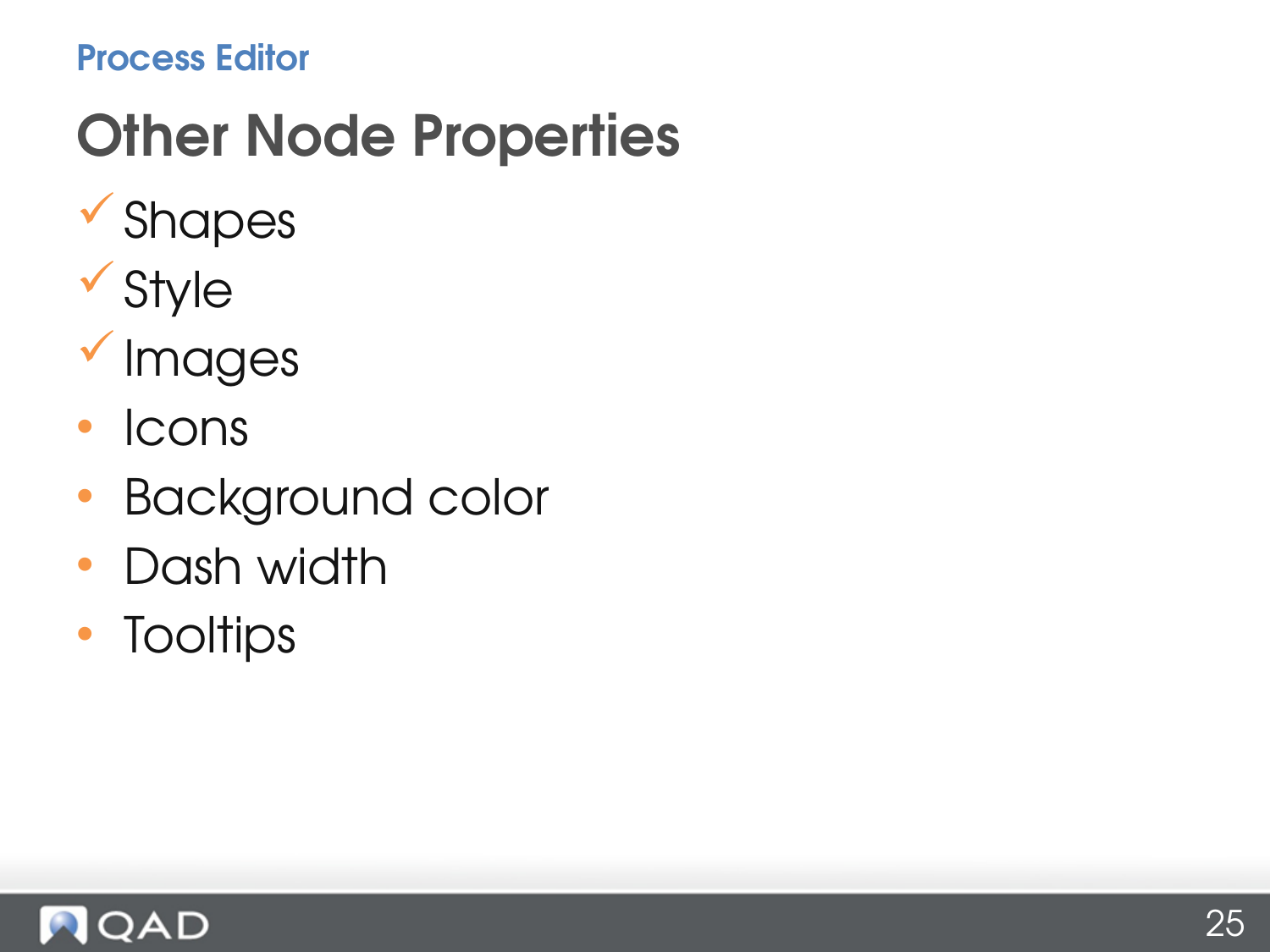

Process Editor
# Other Node Properties
Shapes
Style
Images
Icons
Background color
Dash width
Tooltips
25